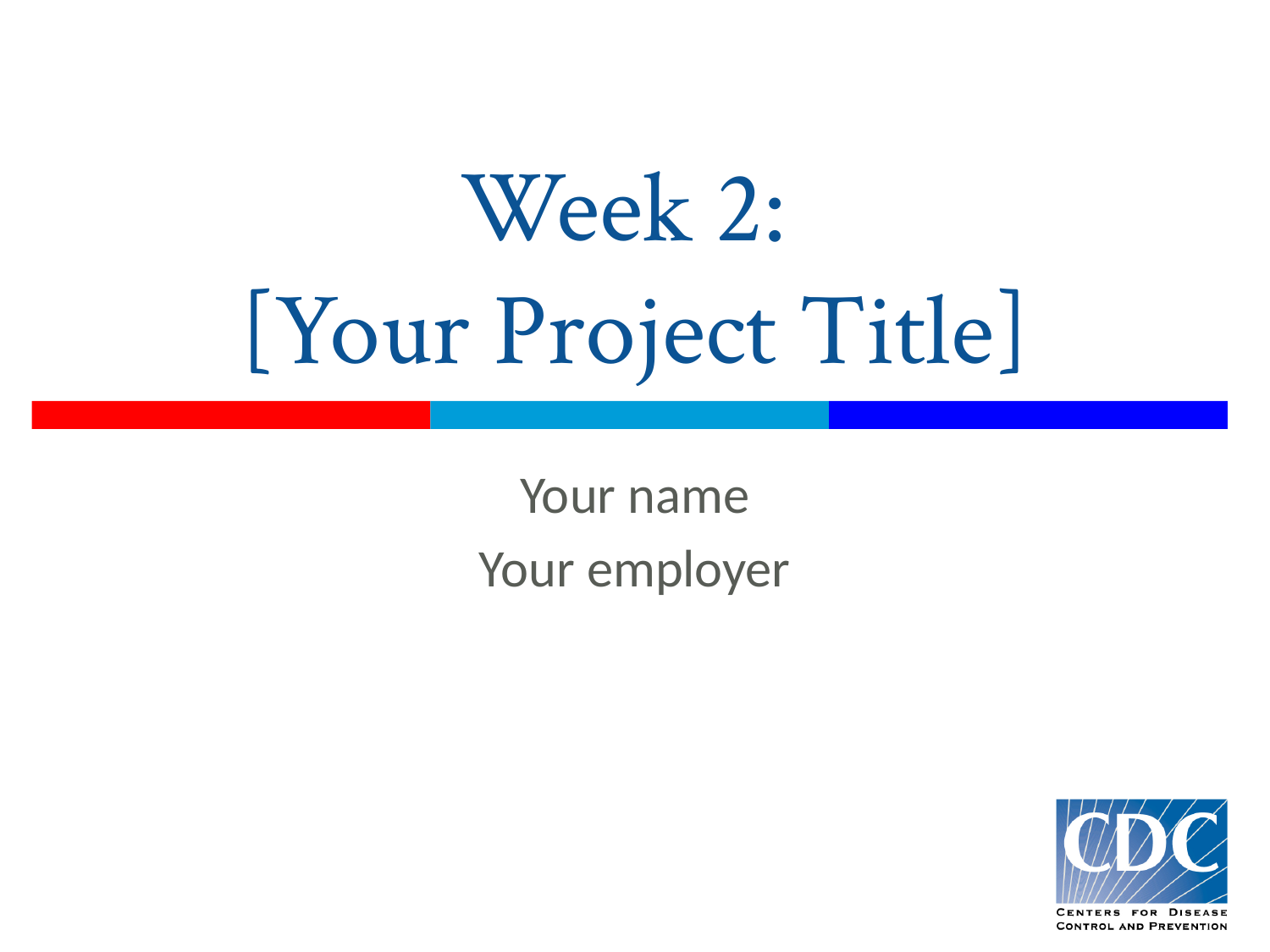

# Week 2: [Your Project Title]
Your name
Your employer